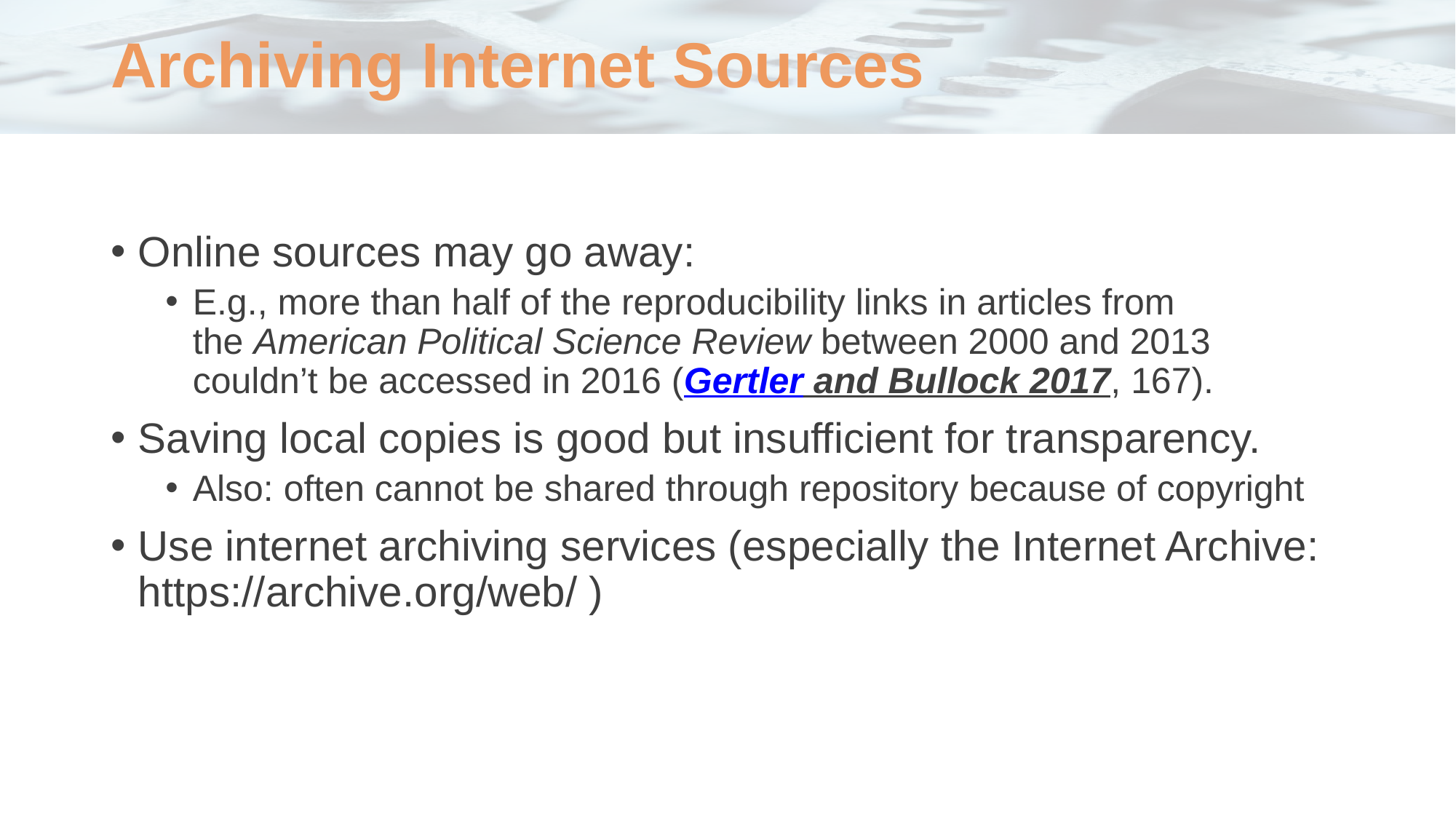

# Archiving Internet Sources
Online sources may go away:
E.g., more than half of the reproducibility links in articles from the American Political Science Review between 2000 and 2013 couldn’t be accessed in 2016 (Gertler and Bullock 2017, 167).
Saving local copies is good but insufficient for transparency.
Also: often cannot be shared through repository because of copyright
Use internet archiving services (especially the Internet Archive: https://archive.org/web/ )